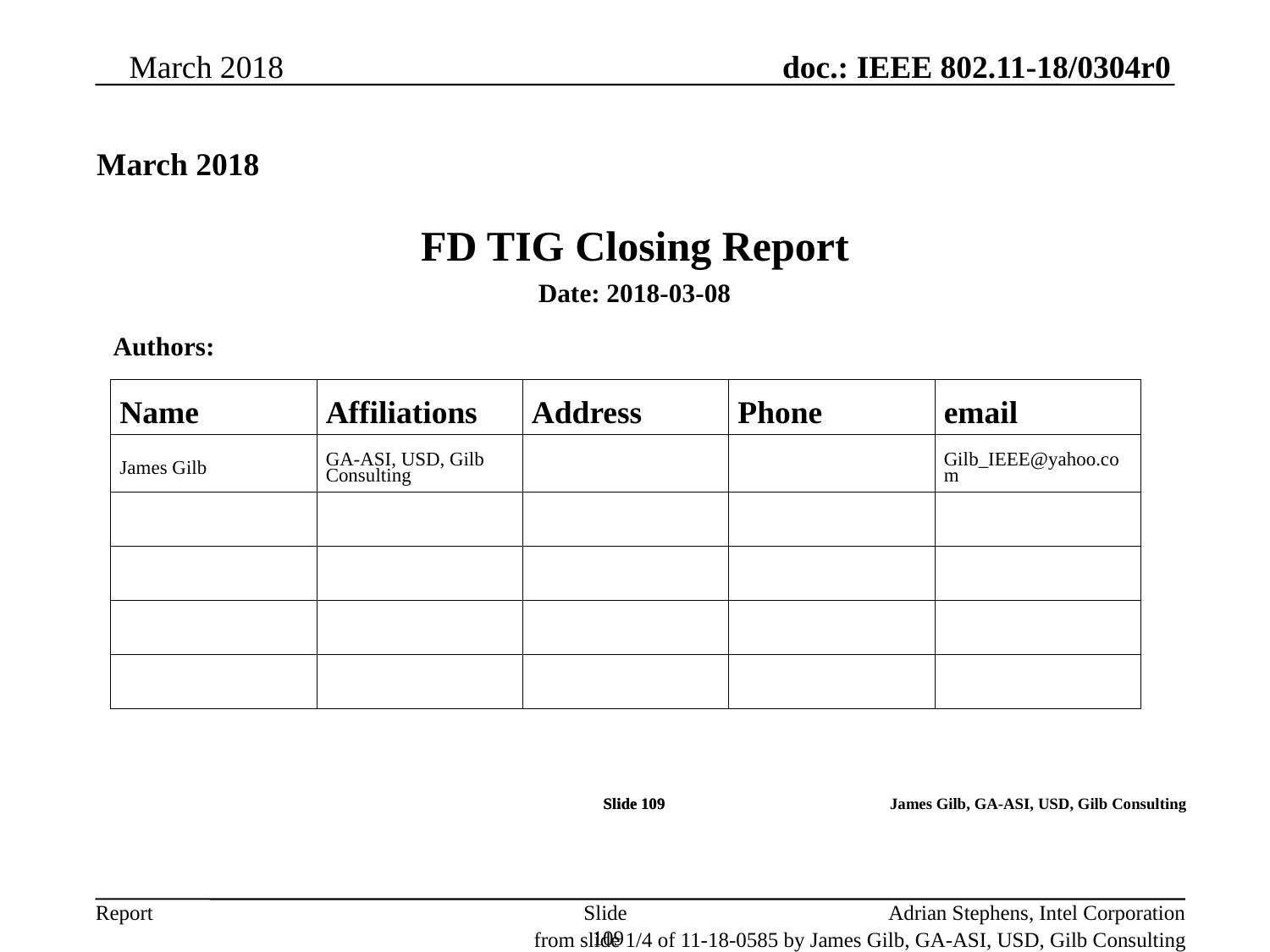

March 2018
March 2018
FD TIG Closing Report
Date: 2018-03-08
Authors:
| Name | Affiliations | Address | Phone | email |
| --- | --- | --- | --- | --- |
| James Gilb | GA-ASI, USD, Gilb Consulting |  |  | Gilb\_IEEE@yahoo.com |
|  |  |  |  |  |
|  |  |  |  |  |
|  |  |  |  |  |
|  |  |  |  |  |
Slide 109
Slide 109
James Gilb, GA-ASI, USD, Gilb Consulting
Slide 109
Adrian Stephens, Intel Corporation
from slide 1/4 of 11-18-0585 by James Gilb, GA-ASI, USD, Gilb Consulting